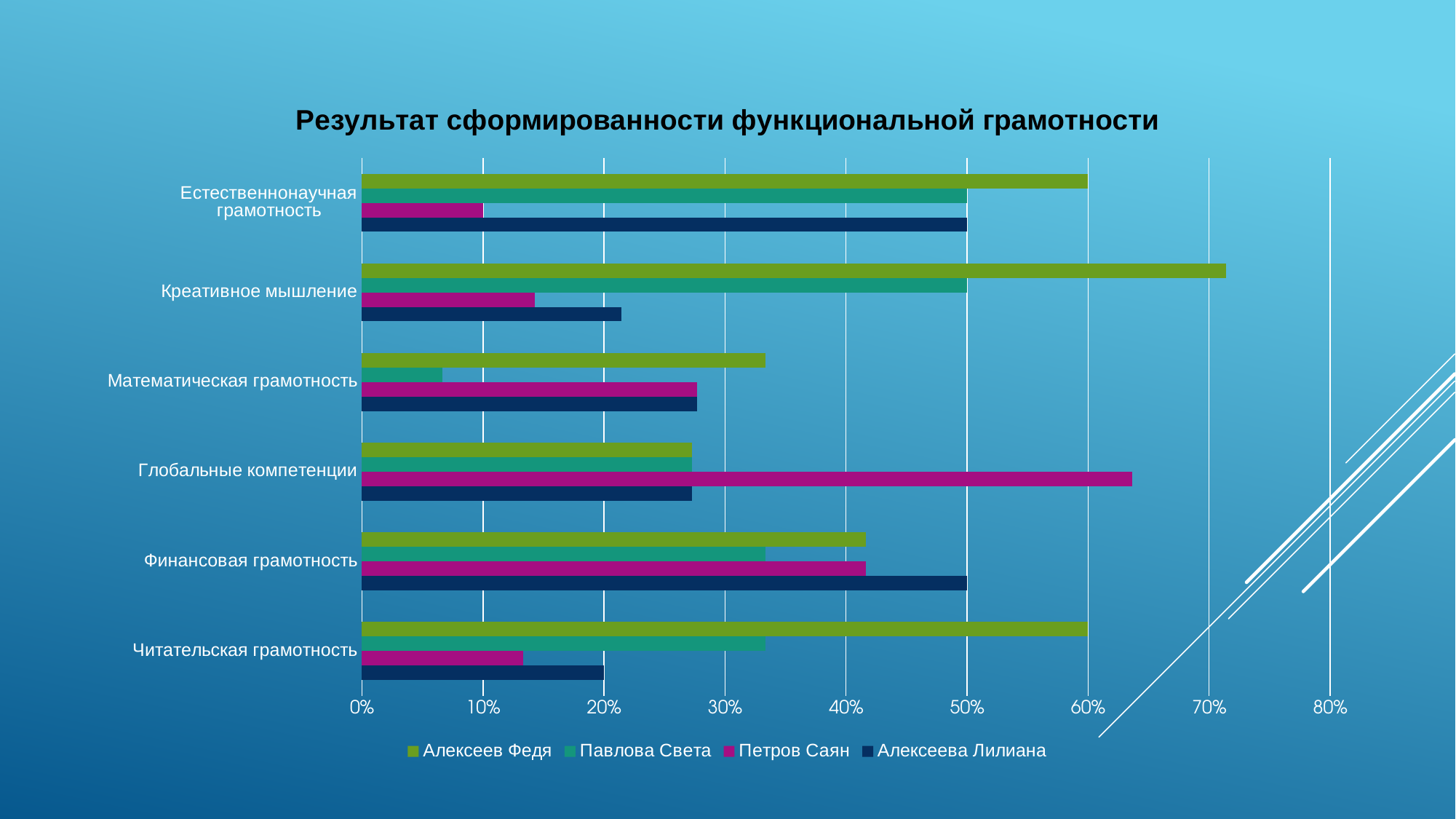

### Chart: Результат сформированности функциональной грамотности

| Category | Алексеева Лилиана | Петров Саян | Павлова Света | Алексеев Федя |
|---|---|---|---|---|
| Читательская грамотность | 0.2 | 0.1333 | 0.3333 | 0.6 |
| Финансовая грамотность | 0.5 | 0.4167 | 0.3333 | 0.4167 |
| Глобальные компетенции | 0.2727 | 0.6364 | 0.2727 | 0.2727 |
| Математическая грамотность | 0.2767 | 0.2767 | 0.0667 | 0.3333 |
| Креативное мышление | 0.2143 | 0.1429 | 0.5 | 0.7143 |
| Естественнонаучная грамотность | 0.5 | 0.1 | 0.5 | 0.6 |